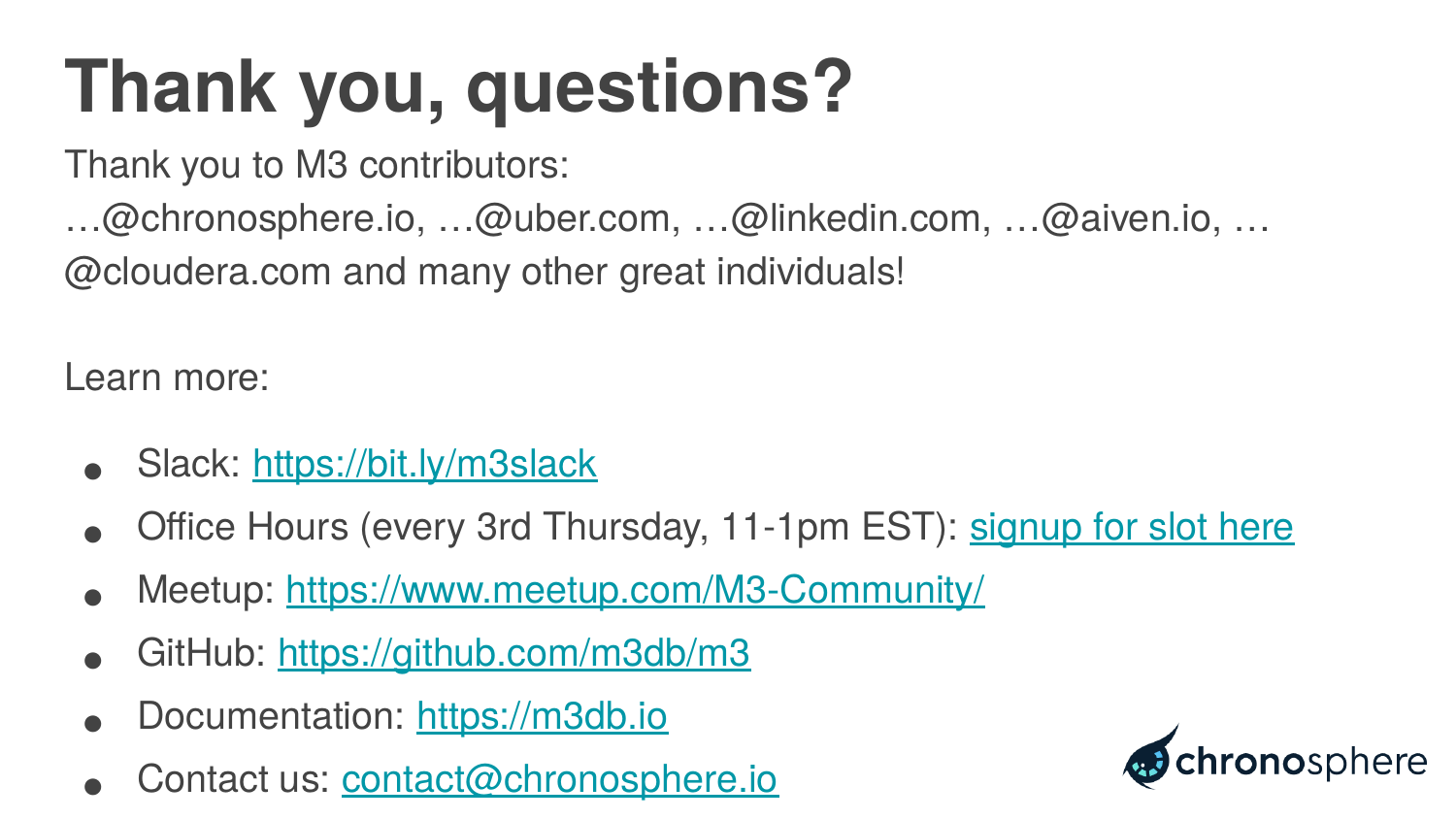

# Thank you, questions?
Thank you to M3 contributors:
…@chronosphere.io, …@uber.com, …@linkedin.com, …@aiven.io, …@cloudera.com and many other great individuals!
Learn more:
Slack: https://bit.ly/m3slack
Office Hours (every 3rd Thursday, 11-1pm EST): signup for slot here
Meetup: https://www.meetup.com/M3-Community/
GitHub: https://github.com/m3db/m3
Documentation: https://m3db.io
Contact us: contact@chronosphere.io